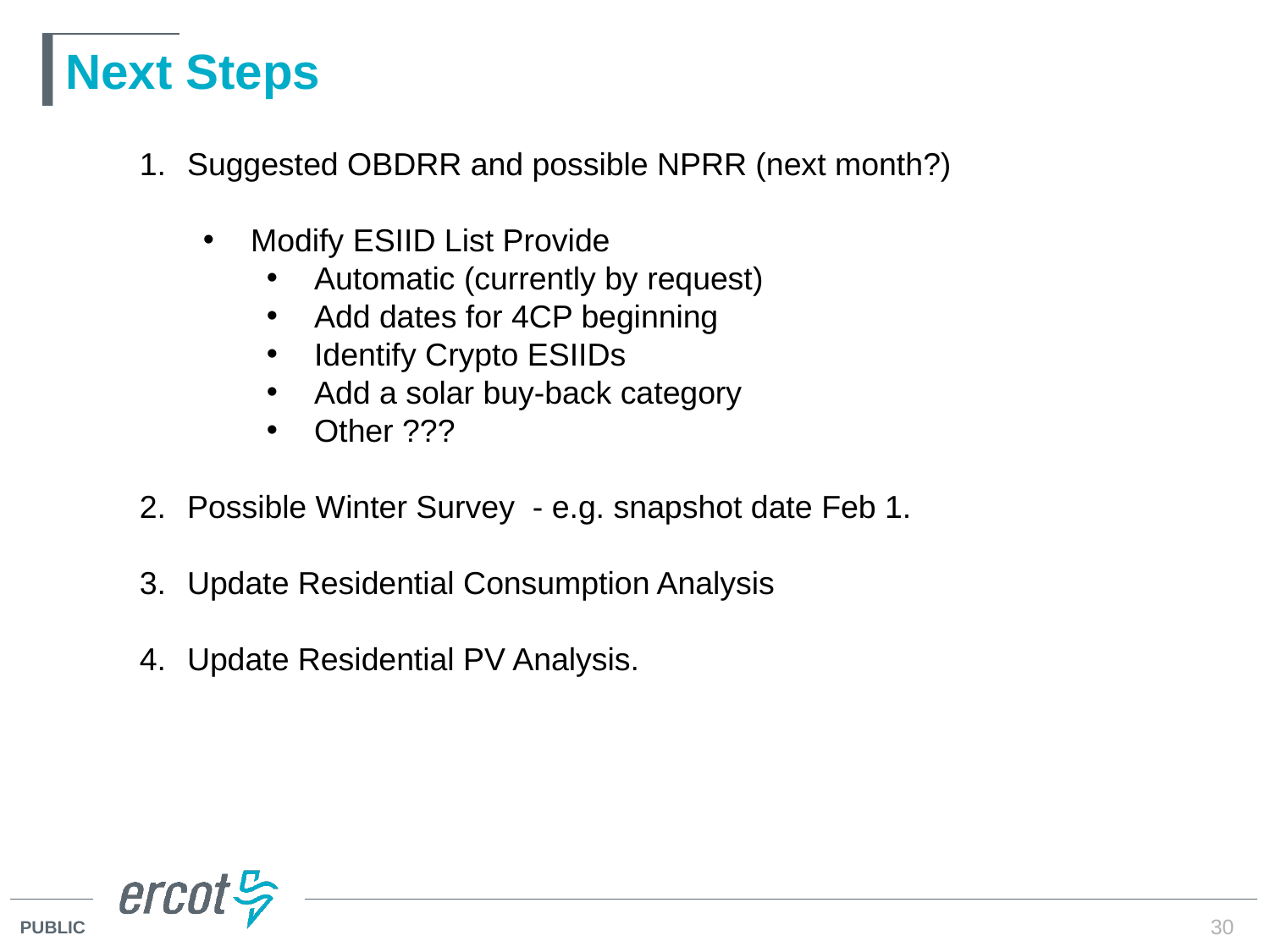

# Next Steps
Suggested OBDRR and possible NPRR (next month?)

Modify ESIID List Provide
Automatic (currently by request)
Add dates for 4CP beginning
Identify Crypto ESIIDs
Add a solar buy-back category
Other ???

Possible Winter Survey  - e.g. snapshot date Feb 1.

Update Residential Consumption Analysis

Update Residential PV Analysis.
30